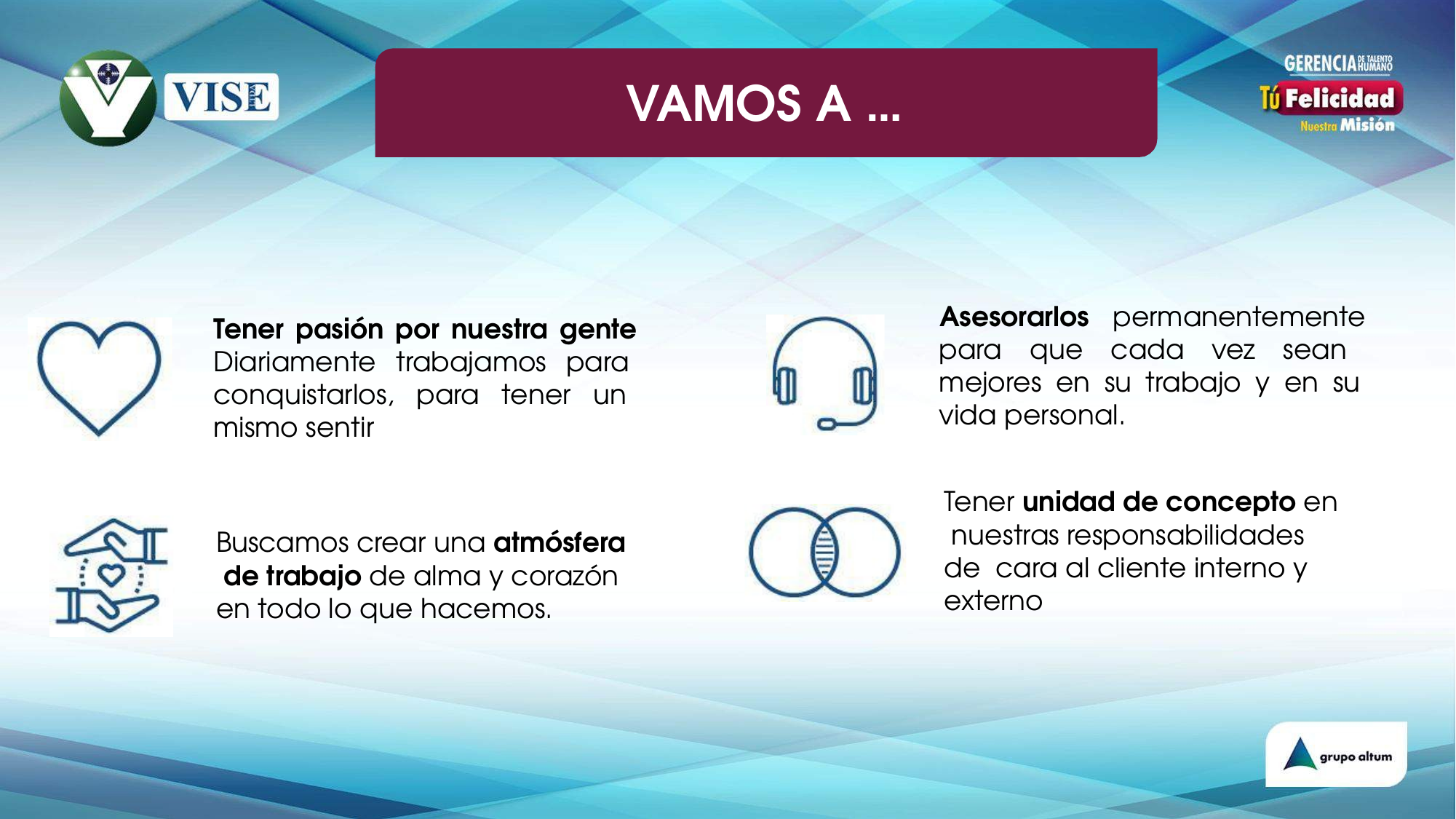

# VAMOS A …
Asesorarlos
permanentemente
Tener pasión por nuestra gente  Diariamente trabajamos para  conquistarlos, para tener un  mismo sentir
para que cada vez sean  mejores en su trabajo y en su  vida personal.

Tener unidad de concepto en  nuestras responsabilidades de  cara al cliente interno y  externo
Buscamos crear una atmósfera  de trabajo de alma y corazón  en todo lo que hacemos.